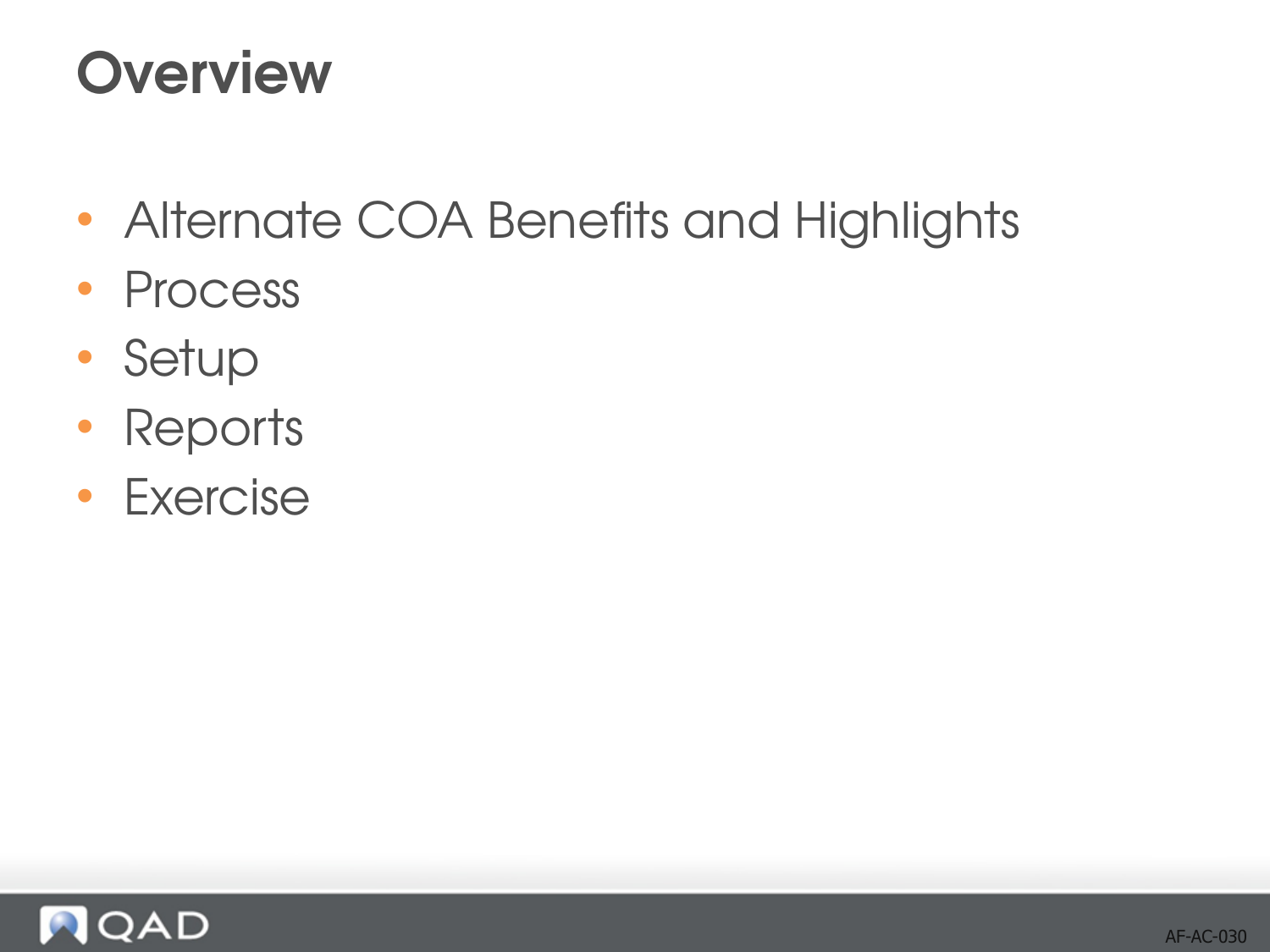

# Overview
Alternate COA Benefits and Highlights
Process
Setup
Reports
Exercise
AF-AC-030